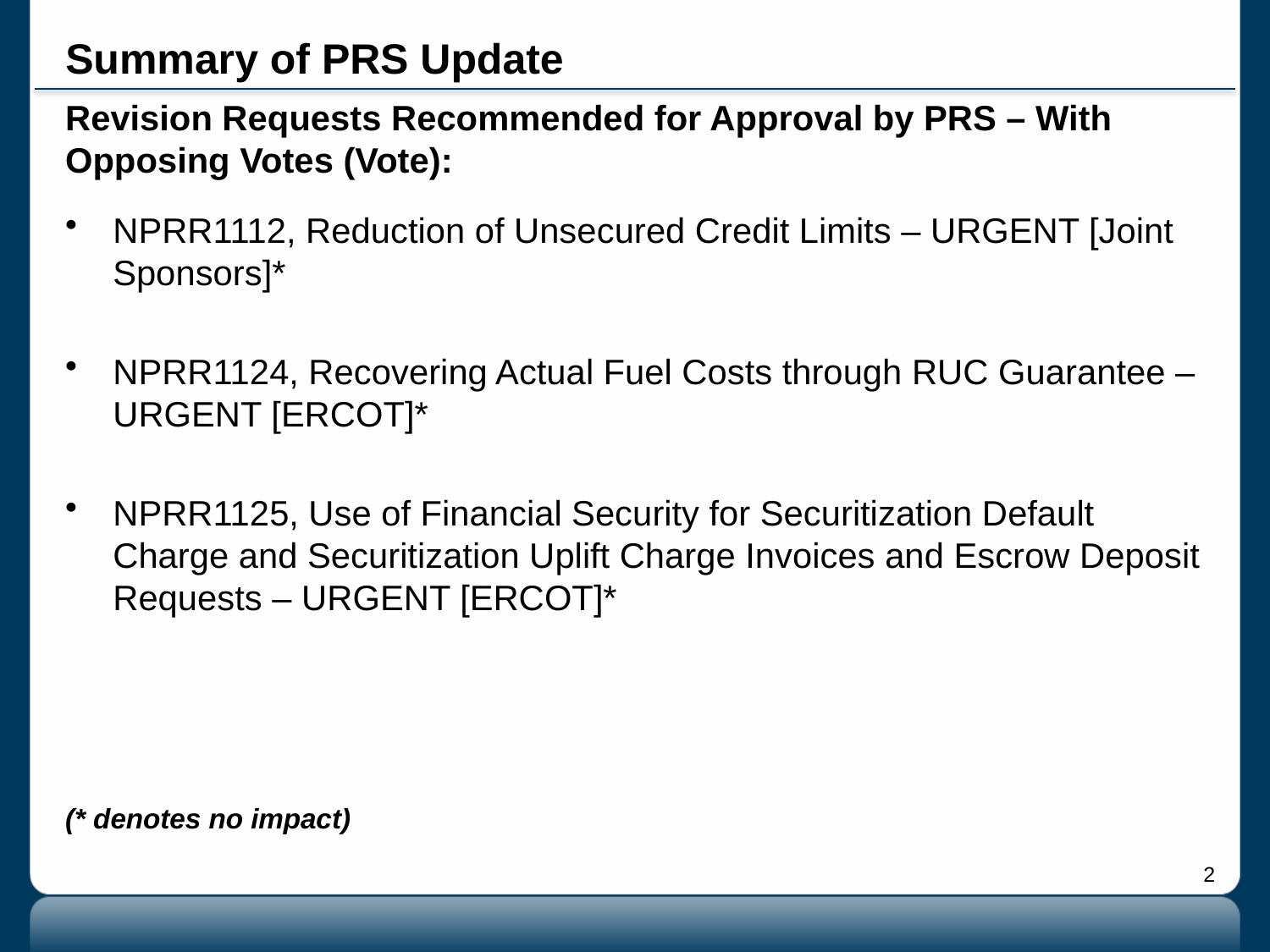

# Summary of PRS Update
Revision Requests Recommended for Approval by PRS – With Opposing Votes (Vote):
NPRR1112, Reduction of Unsecured Credit Limits – URGENT [Joint Sponsors]*

NPRR1124, Recovering Actual Fuel Costs through RUC Guarantee – URGENT [ERCOT]*

NPRR1125, Use of Financial Security for Securitization Default Charge and Securitization Uplift Charge Invoices and Escrow Deposit Requests – URGENT [ERCOT]*

(* denotes no impact)